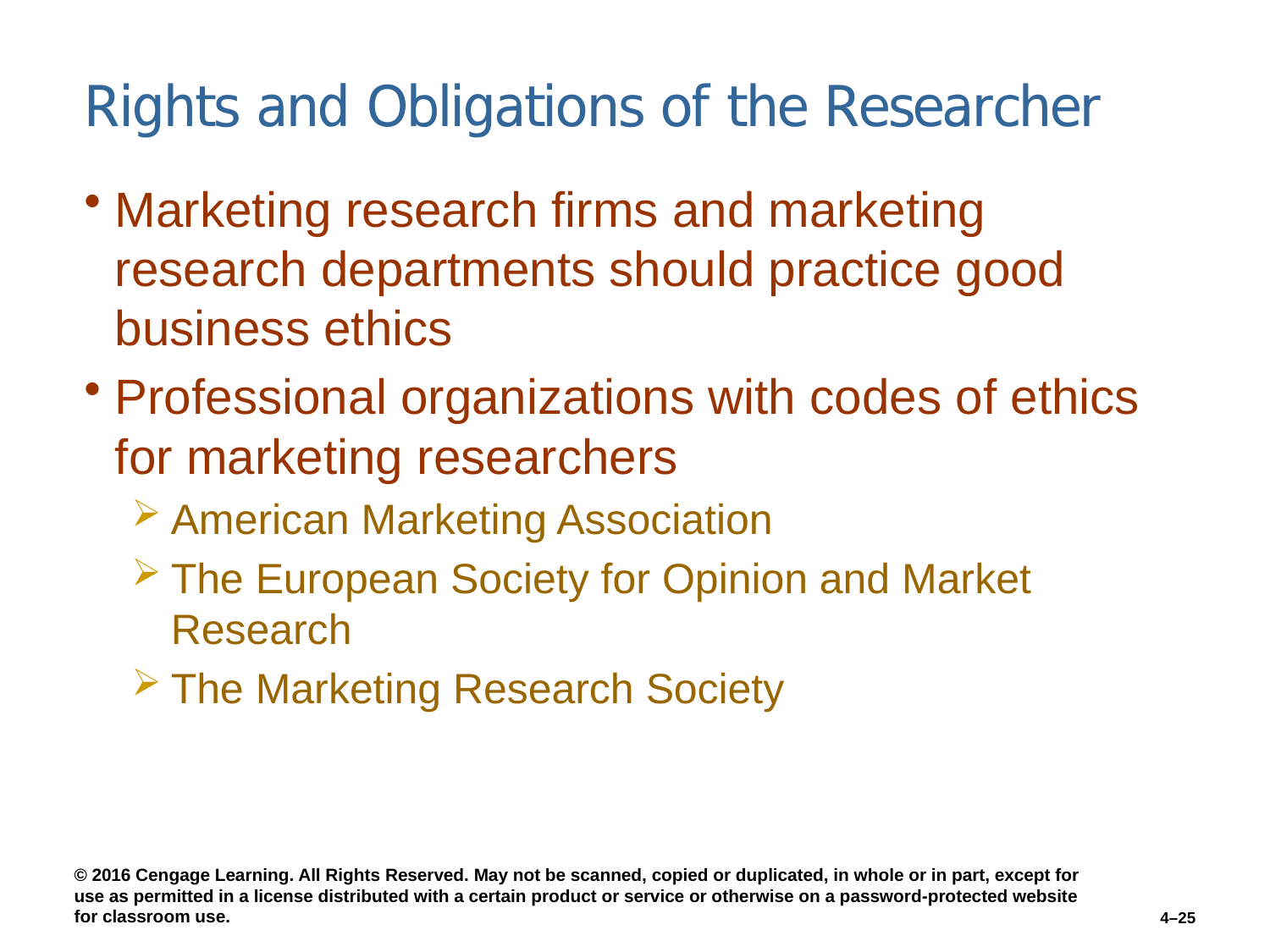

# Rights and Obligations of the Researcher
Marketing research firms and marketing research departments should practice good business ethics
Professional organizations with codes of ethics for marketing researchers
American Marketing Association
The European Society for Opinion and Market Research
The Marketing Research Society
4–25
© 2016 Cengage Learning. All Rights Reserved. May not be scanned, copied or duplicated, in whole or in part, except for use as permitted in a license distributed with a certain product or service or otherwise on a password-protected website for classroom use.